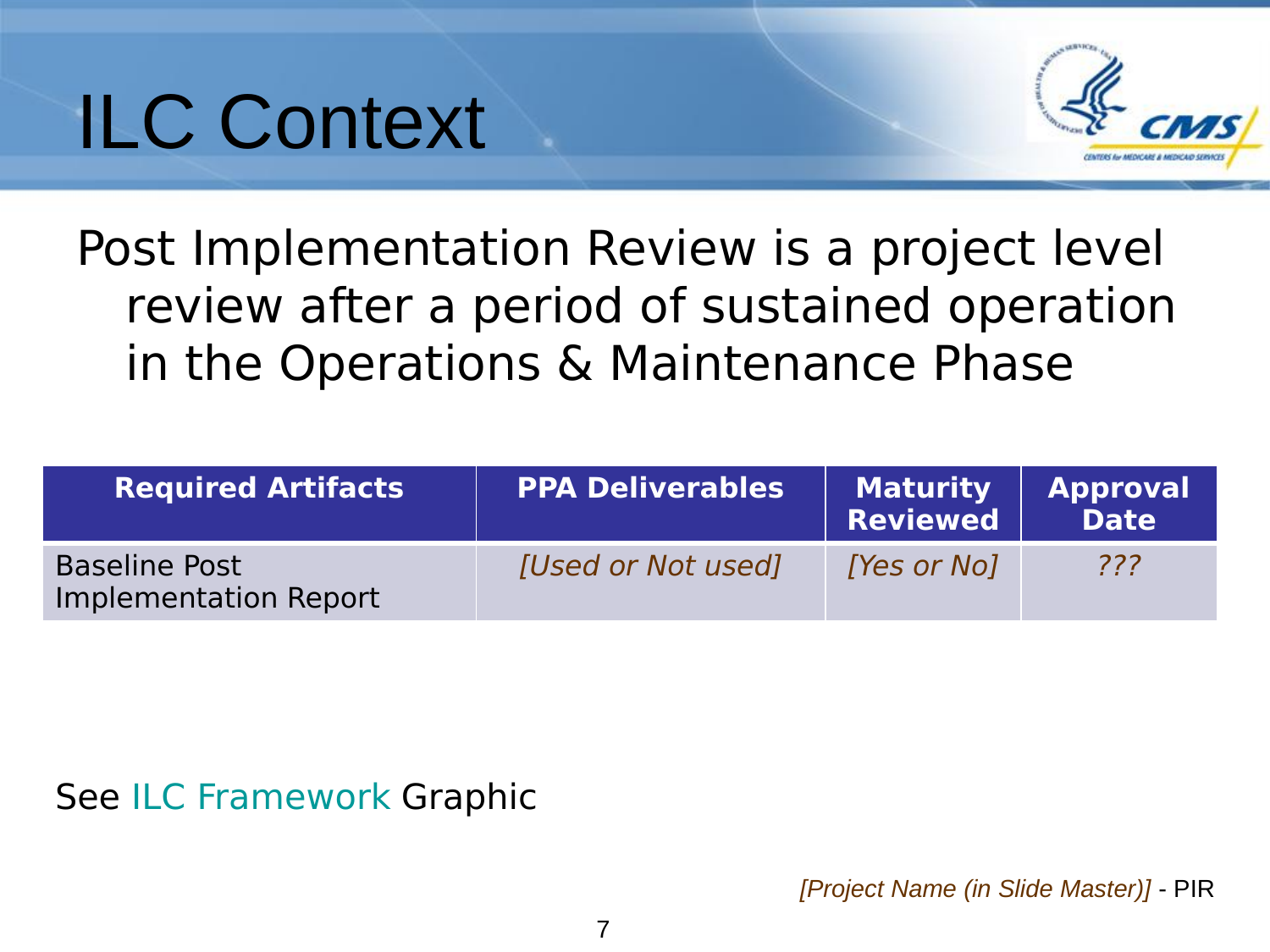

# ILC Context
Post Implementation Review is a project level review after a period of sustained operation in the Operations & Maintenance Phase
| Required Artifacts | PPA Deliverables | Maturity Reviewed | Approval Date |
| --- | --- | --- | --- |
| Baseline Post Implementation Report | [Used or Not used] | [Yes or No] | ??? |

See ILC Framework Graphic
[Project Name (in Slide Master)] - PIR
7